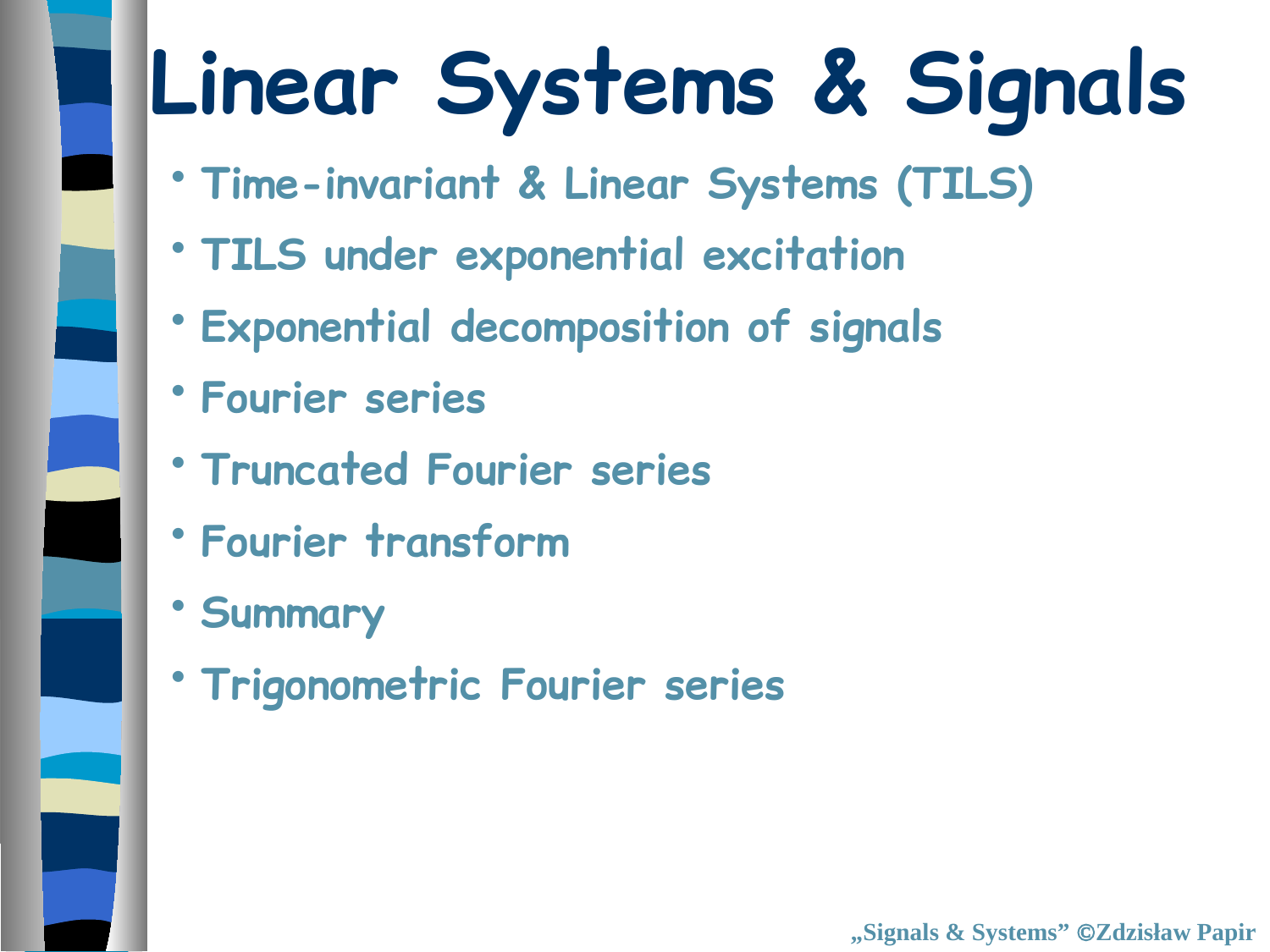

# Linear Systems & Signals
Time-invariant & Linear Systems (TILS)
TILS under exponential excitation
Exponential decomposition of signals
Fourier series
Truncated Fourier series
Fourier transform
Summary
Trigonometric Fourier series
„Signals & Systems” ©Zdzisław Papir